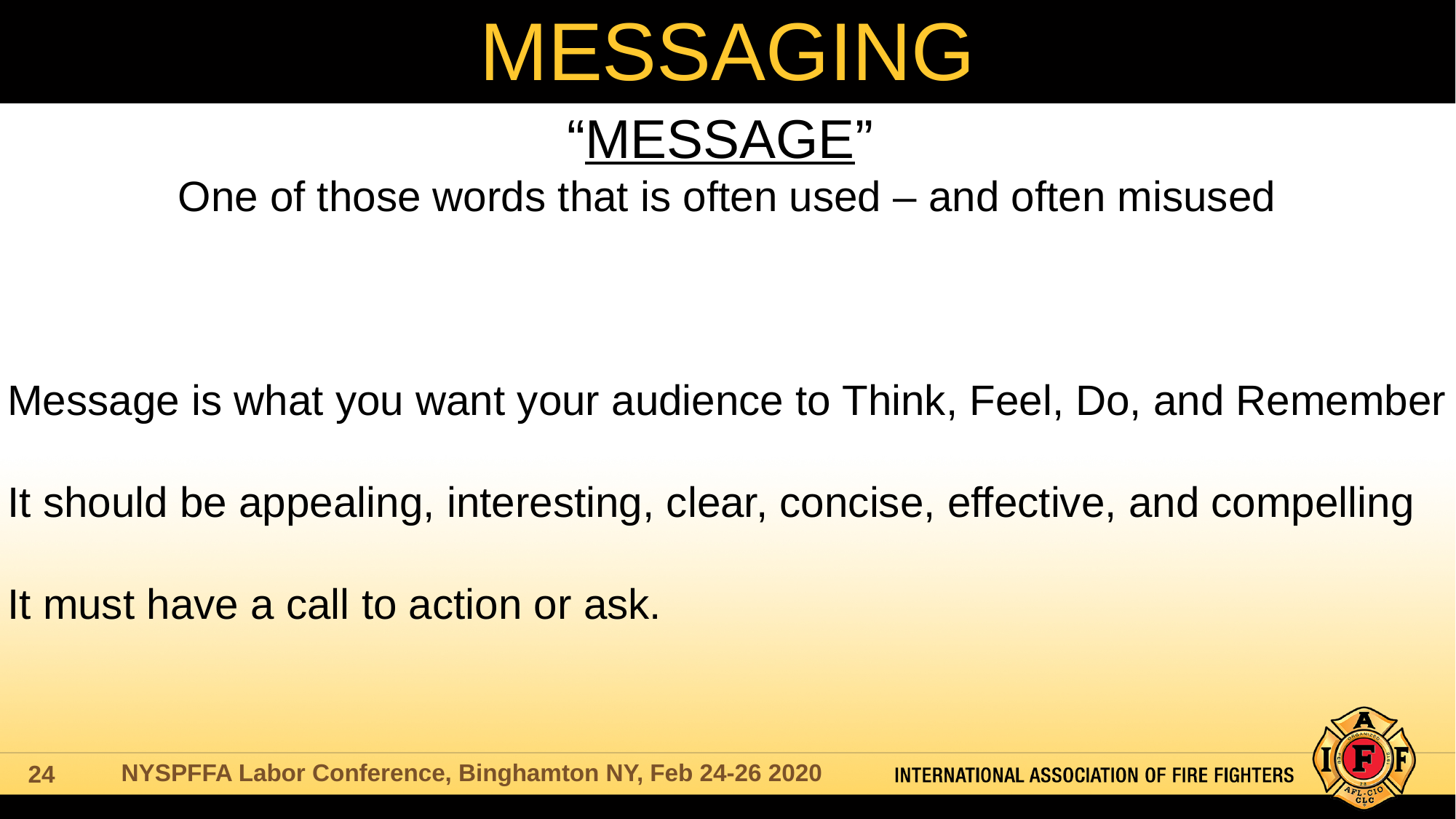

# MESSAGING
“MESSAGE”
One of those words that is often used – and often misused

Message is what you want your audience to Think, Feel, Do, and Remember

It should be appealing, interesting, clear, concise, effective, and compelling

It must have a call to action or ask.
NYSPFFA Labor Conference, Binghamton NY, Feb 24-26 2020